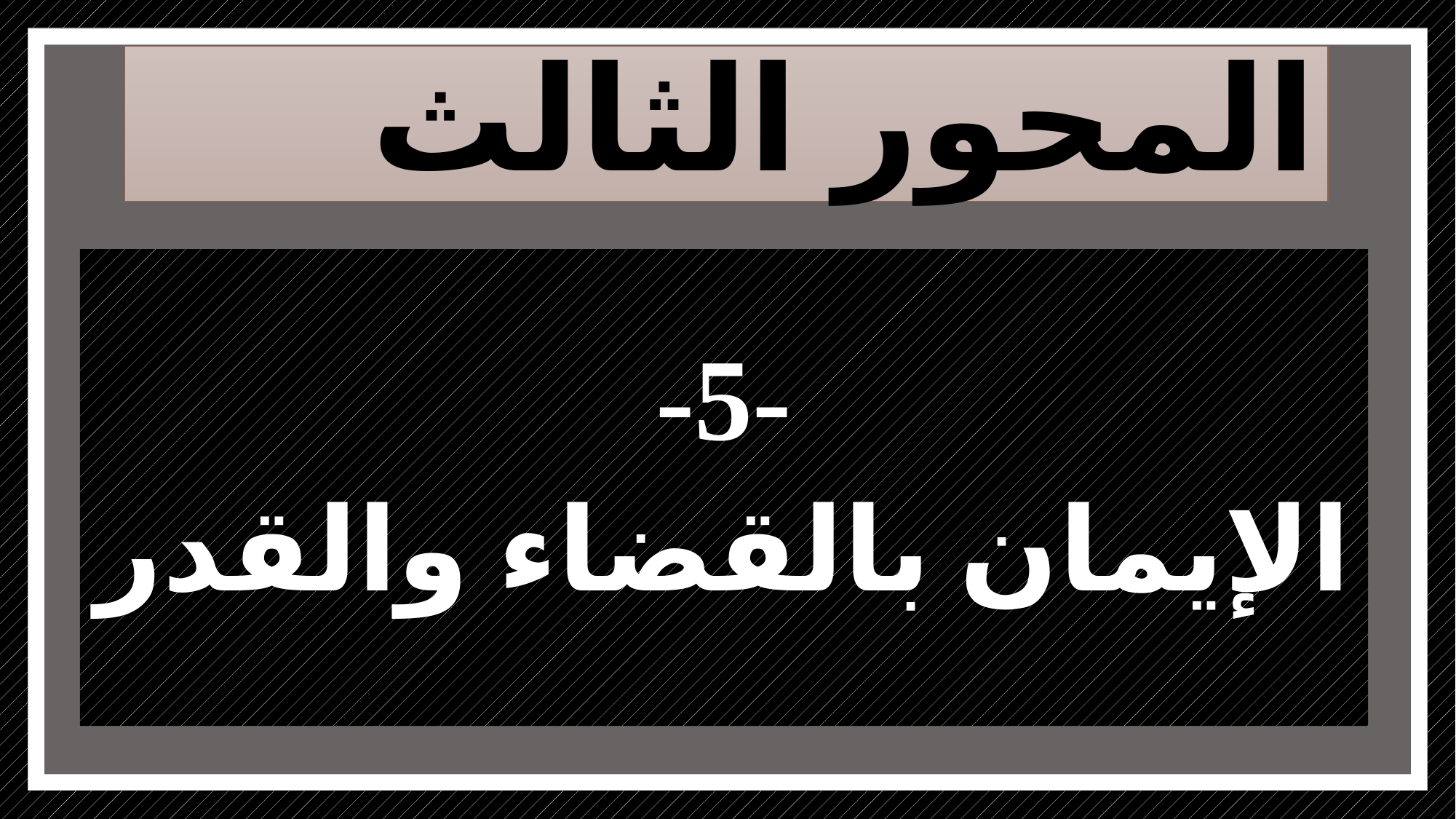

# المحور الثالث

-5-
الإيمان بالقضاء والقدر